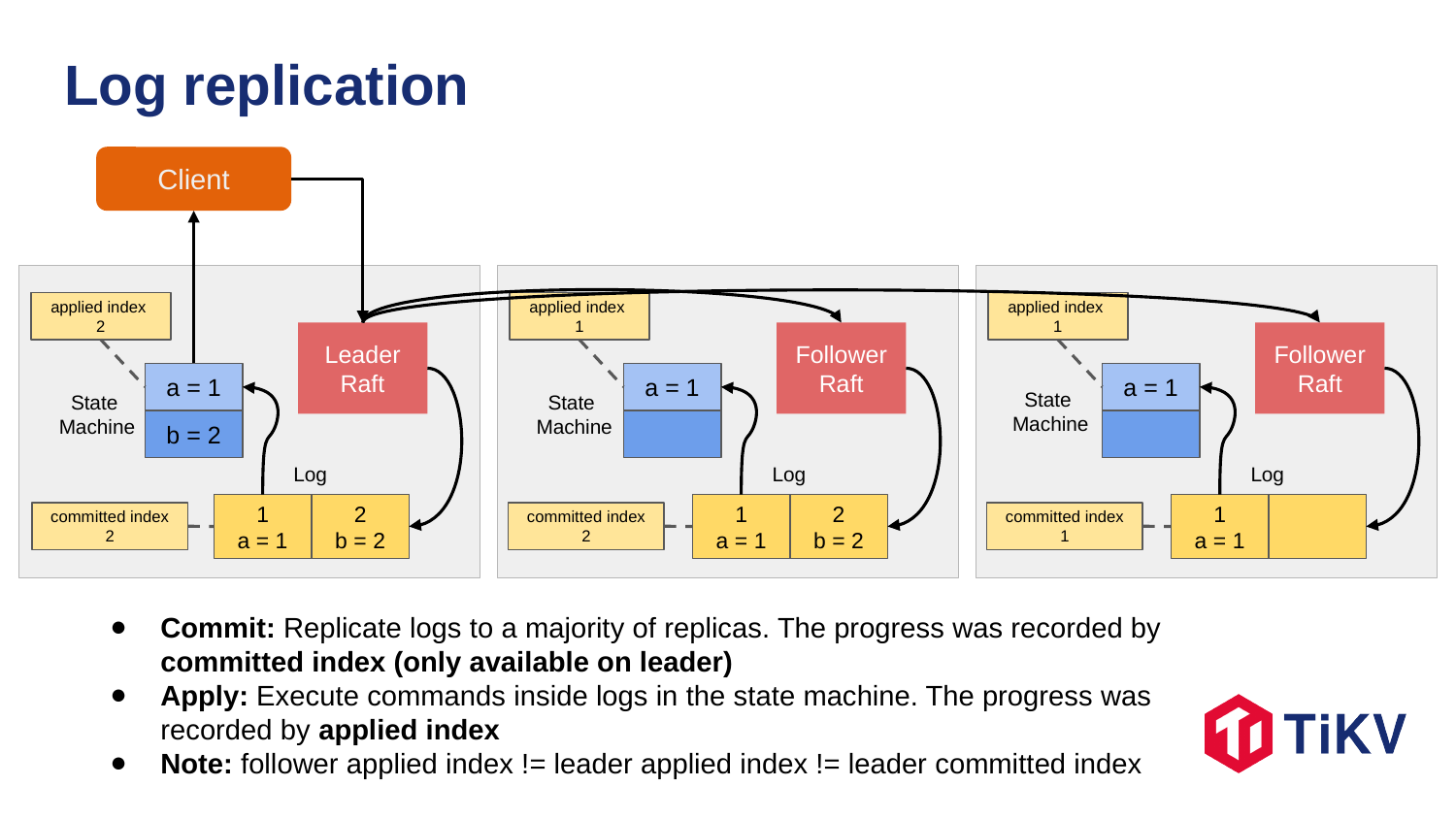

Log replication

Client

applied index
2
applied index
1
applied index
1
Leader
Raft
Follower
Raft
Follower
Raft
a = 1
b = 2
a = 1

a = 1

State
Machine
State
Machine
State
Machine
Log
Log
Log
1
a = 1
2
b = 2
1
a = 1
2
b = 2
1
a = 1

committed index
2
committed index
2
committed index
1
Commit: Replicate logs to a majority of replicas. The progress was recorded by committed index (only available on leader)
Apply: Execute commands inside logs in the state machine. The progress was recorded by applied index
Note: follower applied index != leader applied index != leader committed index